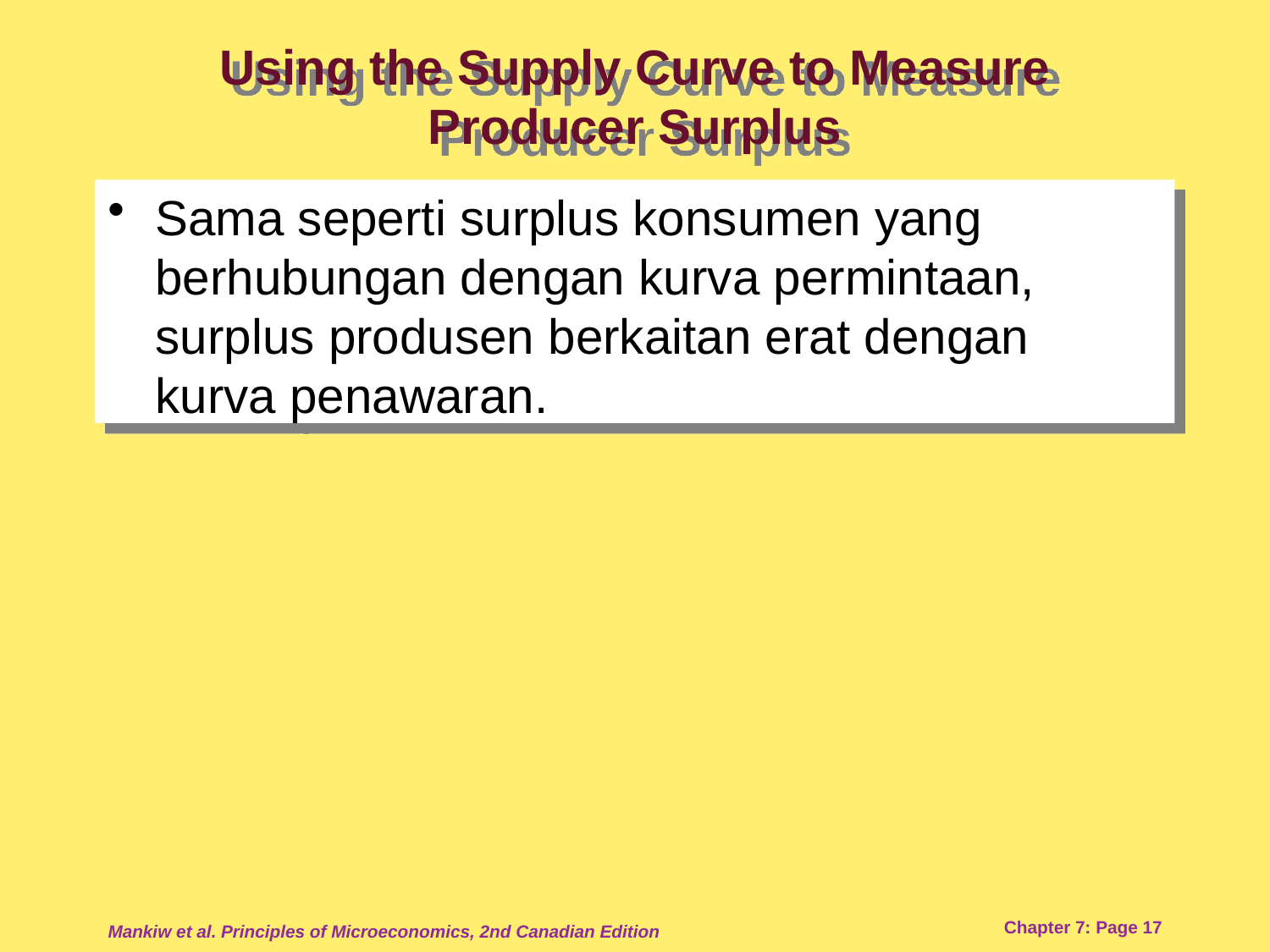

# Using the Supply Curve to Measure Producer Surplus
Sama seperti surplus konsumen yang berhubungan dengan kurva permintaan, surplus produsen berkaitan erat dengan kurva penawaran.
Mankiw et al. Principles of Microeconomics, 2nd Canadian Edition
Chapter 7: Page 17